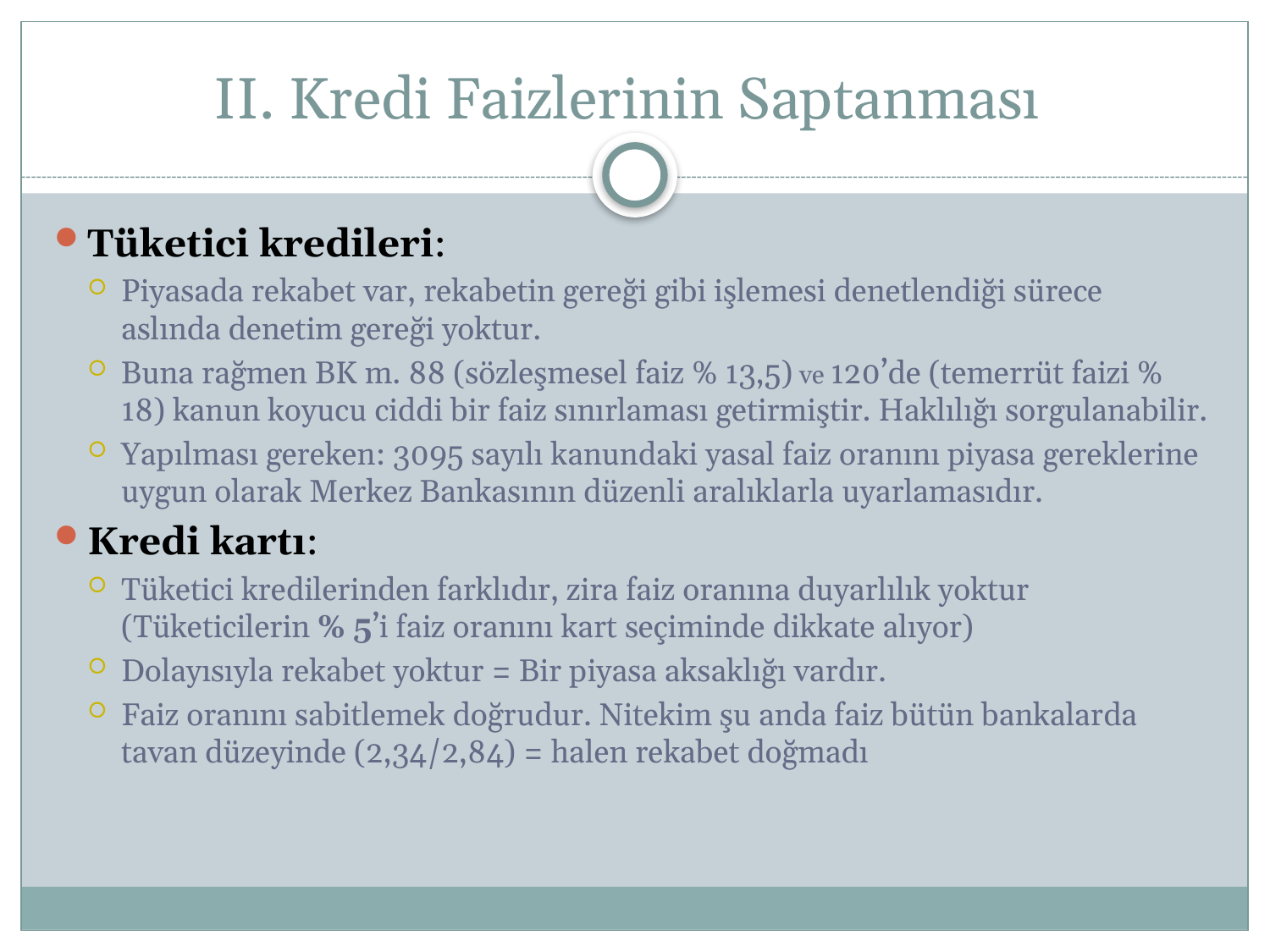

# II. Kredi Faizlerinin Saptanması
Tüketici kredileri:
Piyasada rekabet var, rekabetin gereği gibi işlemesi denetlendiği sürece aslında denetim gereği yoktur.
Buna rağmen BK m. 88 (sözleşmesel faiz % 13,5) ve 120’de (temerrüt faizi % 18) kanun koyucu ciddi bir faiz sınırlaması getirmiştir. Haklılığı sorgulanabilir.
Yapılması gereken: 3095 sayılı kanundaki yasal faiz oranını piyasa gereklerine uygun olarak Merkez Bankasının düzenli aralıklarla uyarlamasıdır.
Kredi kartı:
Tüketici kredilerinden farklıdır, zira faiz oranına duyarlılık yoktur (Tüketicilerin % 5’i faiz oranını kart seçiminde dikkate alıyor)
Dolayısıyla rekabet yoktur = Bir piyasa aksaklığı vardır.
Faiz oranını sabitlemek doğrudur. Nitekim şu anda faiz bütün bankalarda tavan düzeyinde (2,34/2,84) = halen rekabet doğmadı